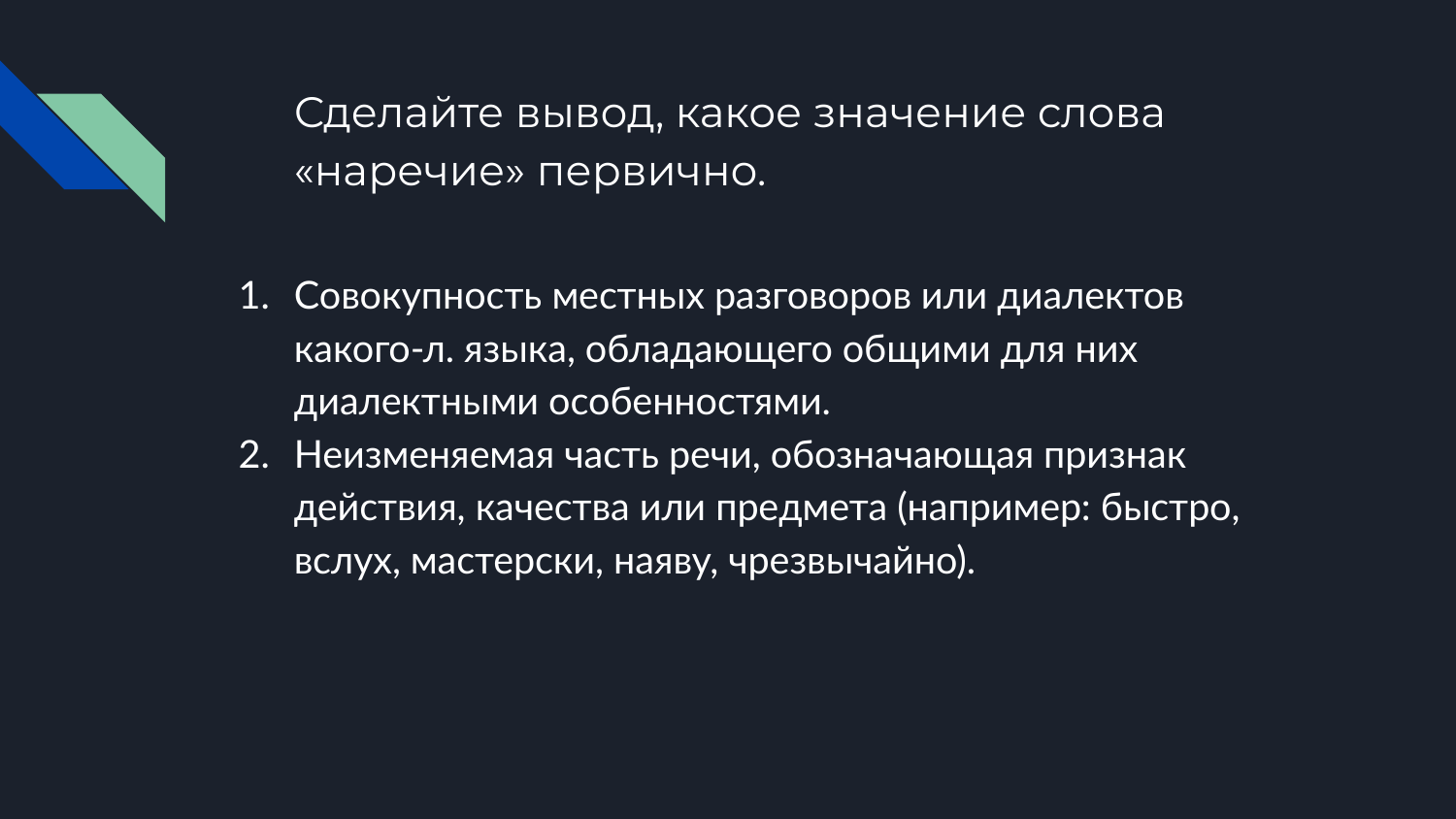

# Сделайте вывод, какое значение слова «наречие» первично.

Совокупность местных разговоров или диалектов какого-л. языка, обладающего общими для них диалектными особенностями.
Неизменяемая часть речи, обозначающая признак действия, качества или предмета (например: быстро, вслух, мастерски, наяву, чрезвычайно).